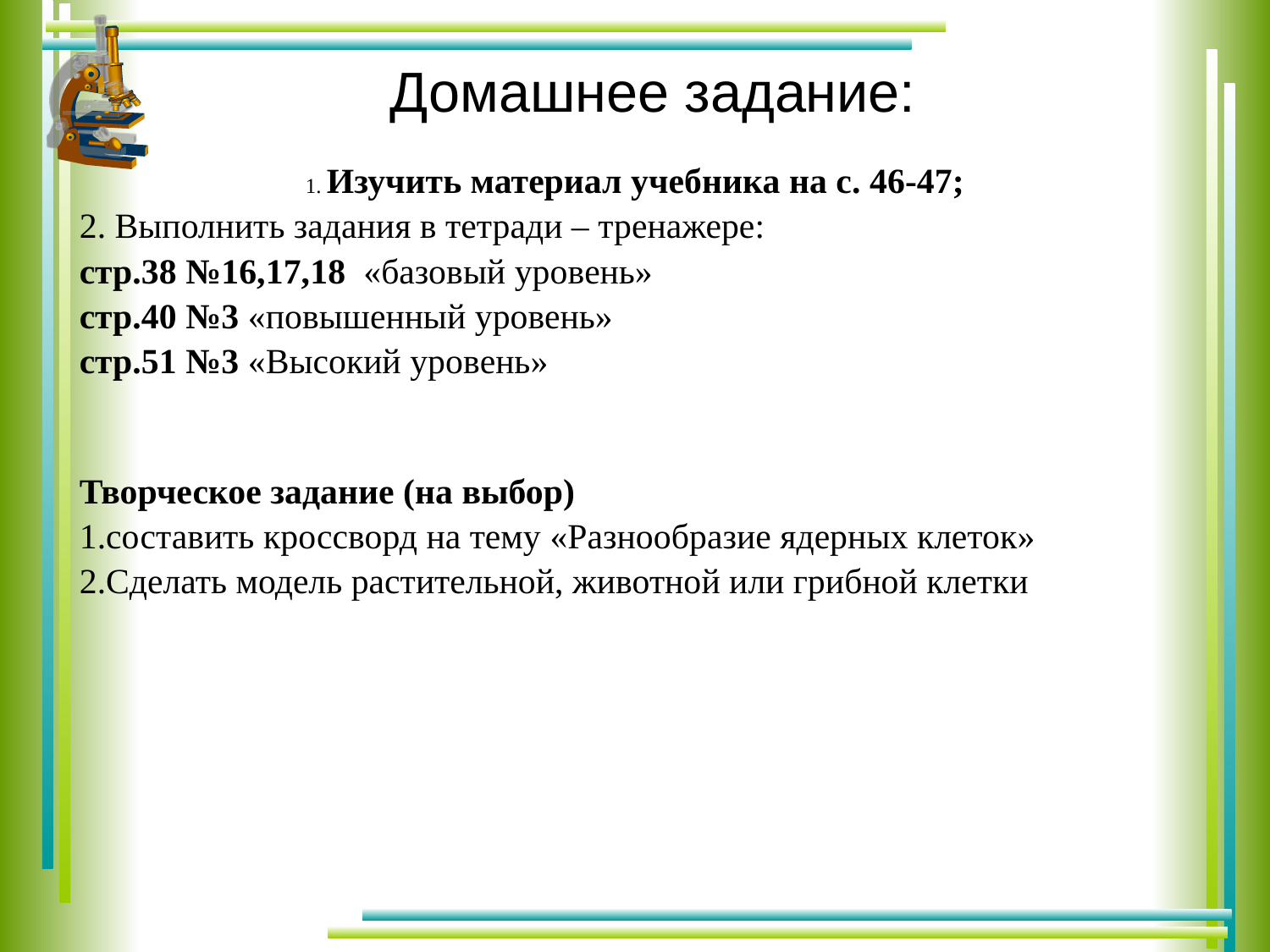

Домашнее задание:

| 1. Изучить материал учебника на с. 46-47; 2. Выполнить задания в тетради – тренажере: стр.38 №16,17,18 «базовый уровень» стр.40 №3 «повышенный уровень» стр.51 №3 «Высокий уровень» Творческое задание (на выбор) 1.составить кроссворд на тему «Разнообразие ядерных клеток» 2.Сделать модель растительной, животной или грибной клетки |
| --- |